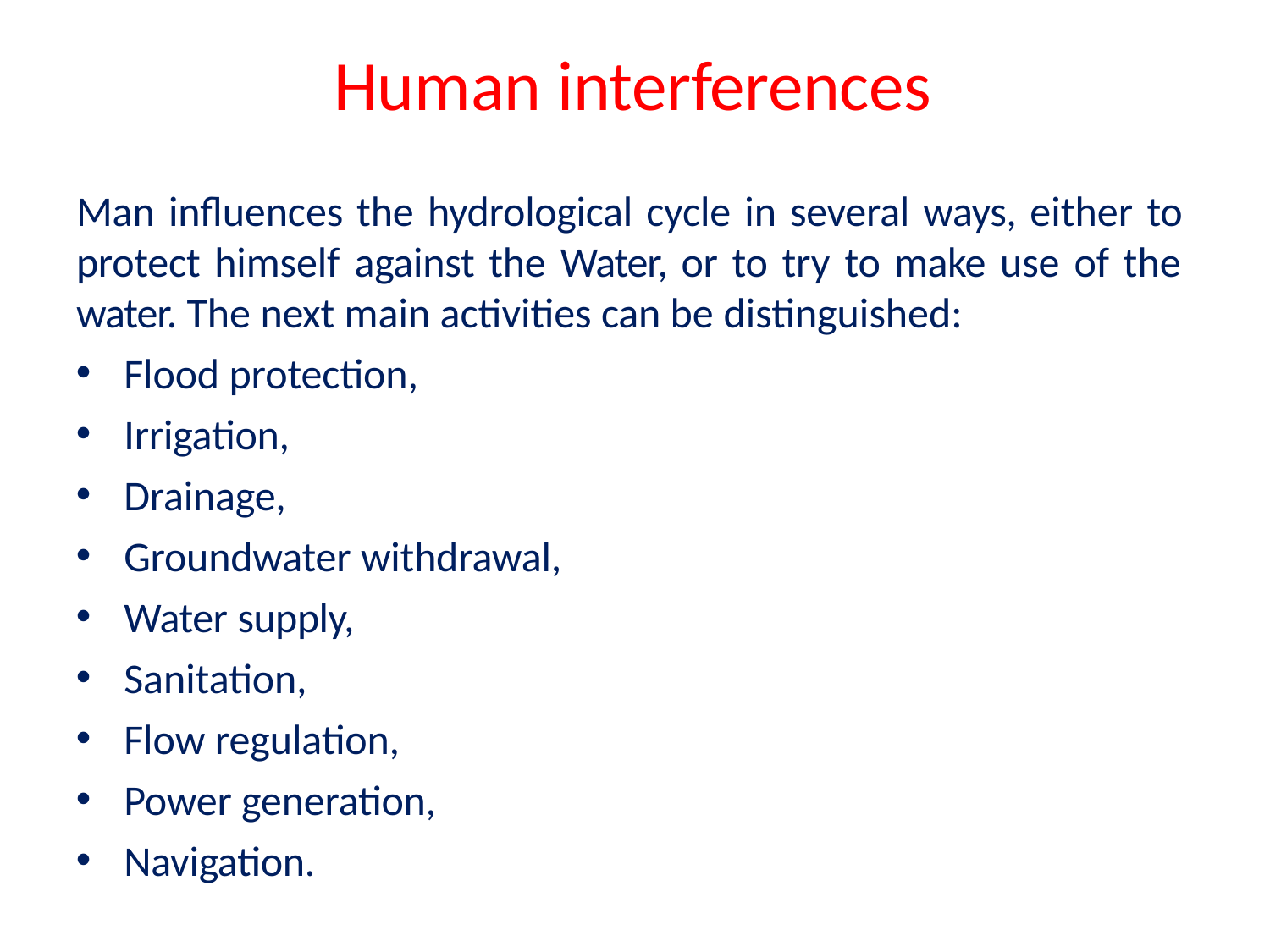

# Human interferences
Man influences the hydrological cycle in several ways, either to  protect himself against the Water, or to try to make use of the  water. The next main activities can be distinguished:
Flood protection,
Irrigation,
Drainage,
Groundwater withdrawal,
Water supply,
Sanitation,
Flow regulation,
Power generation,
Navigation.